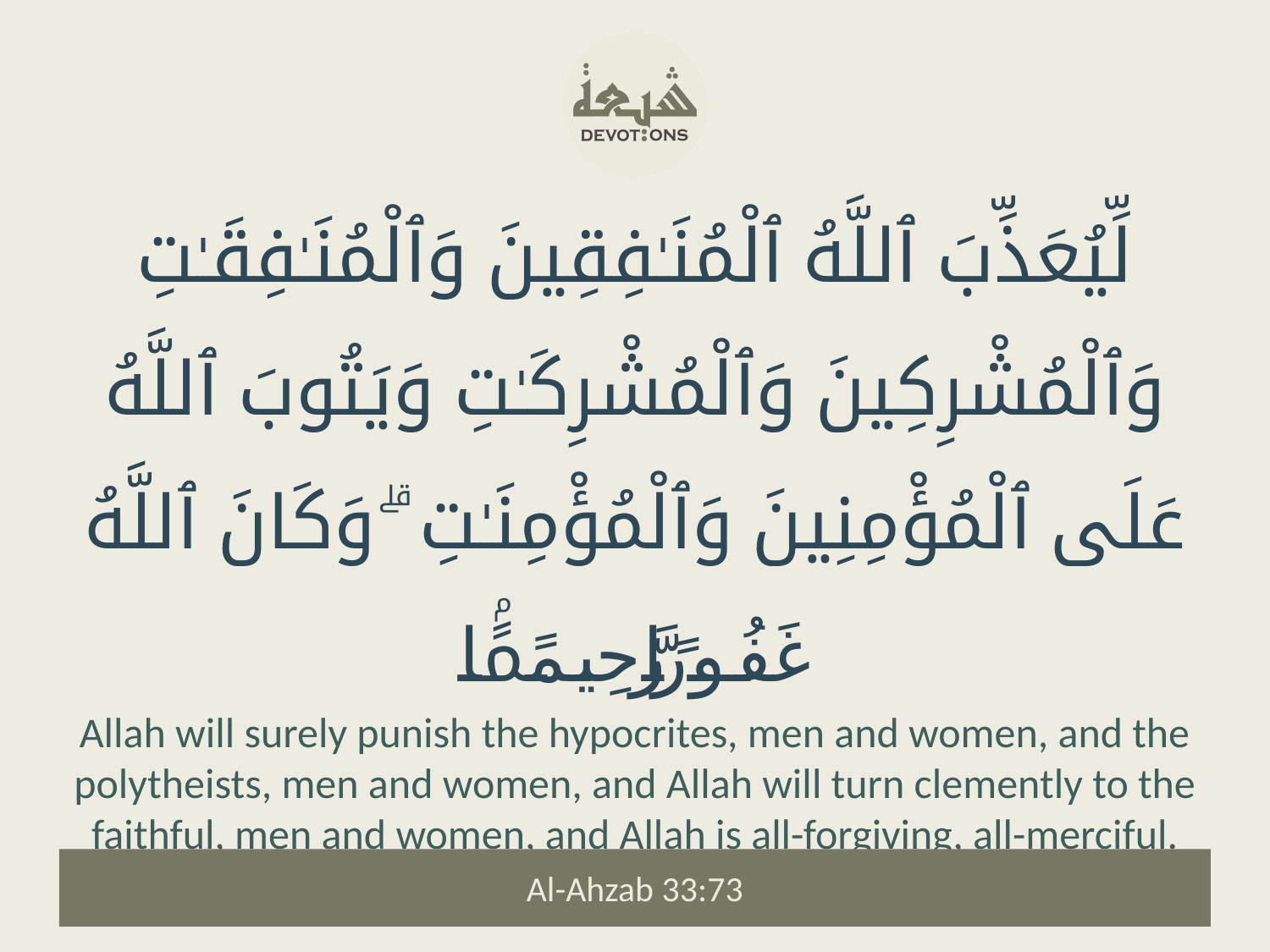

لِّيُعَذِّبَ ٱللَّهُ ٱلْمُنَـٰفِقِينَ وَٱلْمُنَـٰفِقَـٰتِ وَٱلْمُشْرِكِينَ وَٱلْمُشْرِكَـٰتِ وَيَتُوبَ ٱللَّهُ عَلَى ٱلْمُؤْمِنِينَ وَٱلْمُؤْمِنَـٰتِ ۗ وَكَانَ ٱللَّهُ غَفُورًا رَّحِيمًۢا
Allah will surely punish the hypocrites, men and women, and the polytheists, men and women, and Allah will turn clemently to the faithful, men and women, and Allah is all-forgiving, all-merciful.
Al-Ahzab 33:73